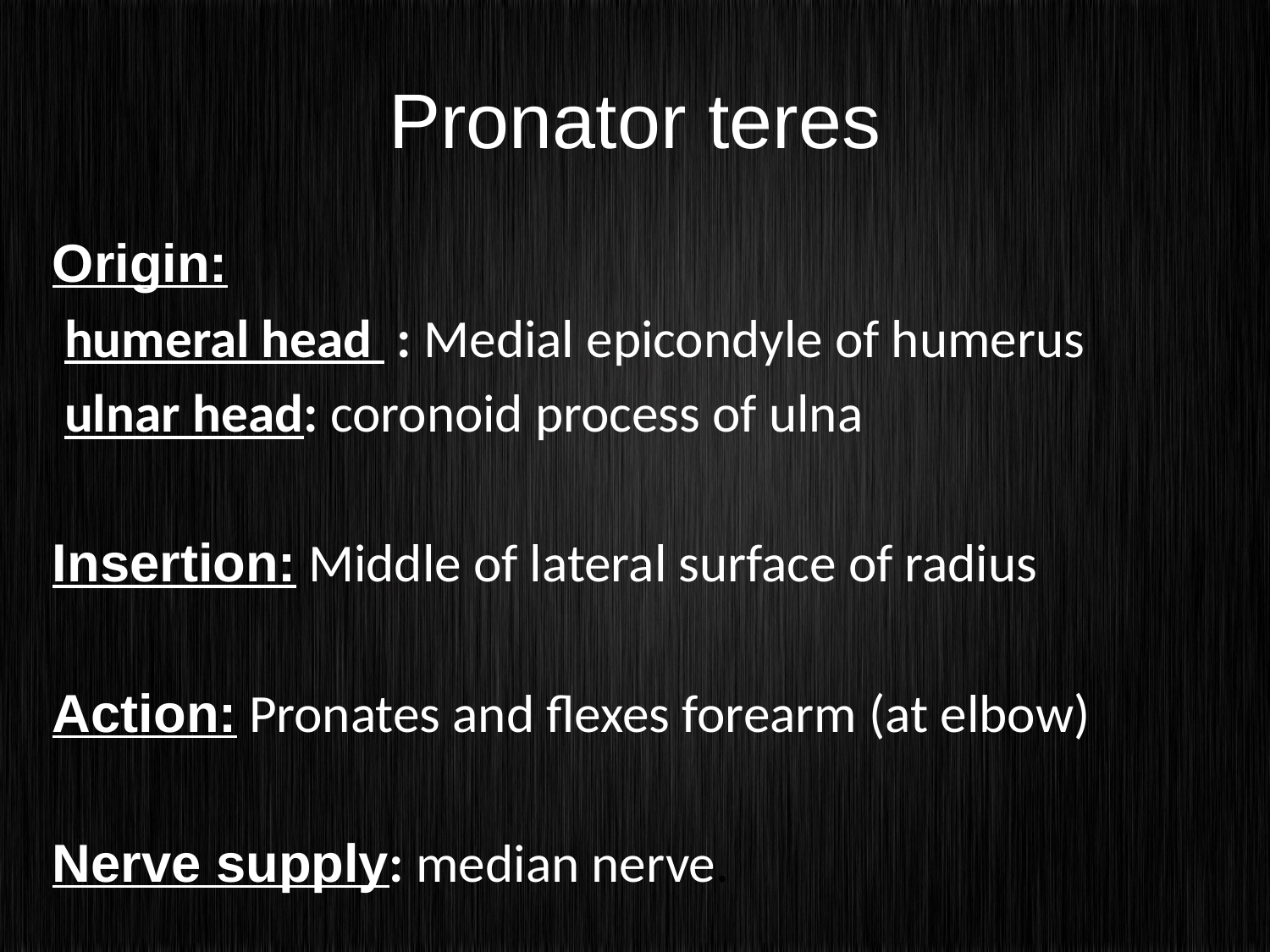

# Pronator teres
Origin:
 humeral head  : Medial epicondyle of humerus
 ulnar head: coronoid process of ulna

Insertion: Middle of lateral surface of radius

Action: Pronates and flexes forearm (at elbow)

Nerve supply: median nerve.